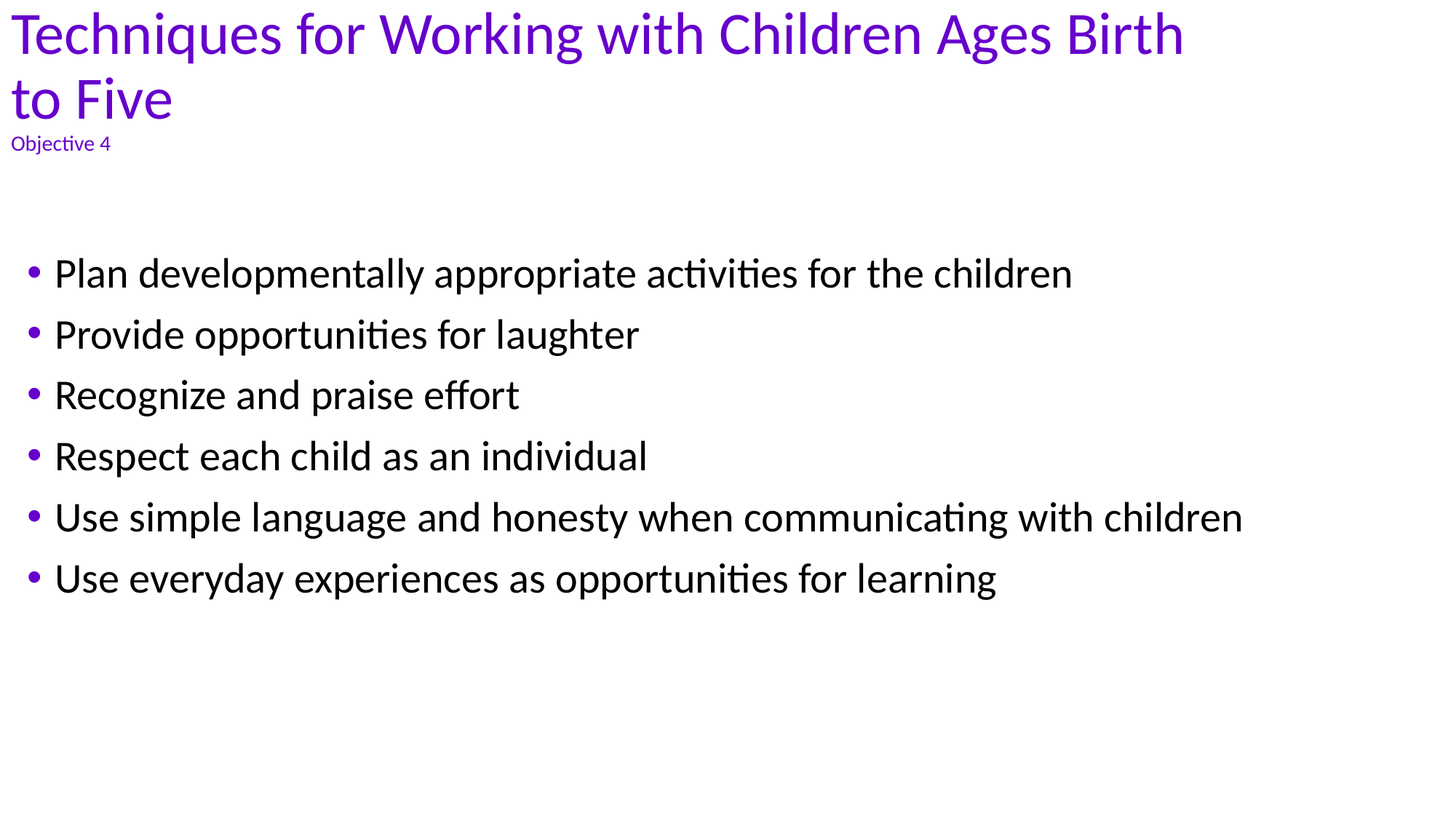

# Techniques for Working with Children Ages Birth to Five Objective 4
Plan developmentally appropriate activities for the children
Provide opportunities for laughter
Recognize and praise effort
Respect each child as an individual
Use simple language and honesty when communicating with children
Use everyday experiences as opportunities for learning